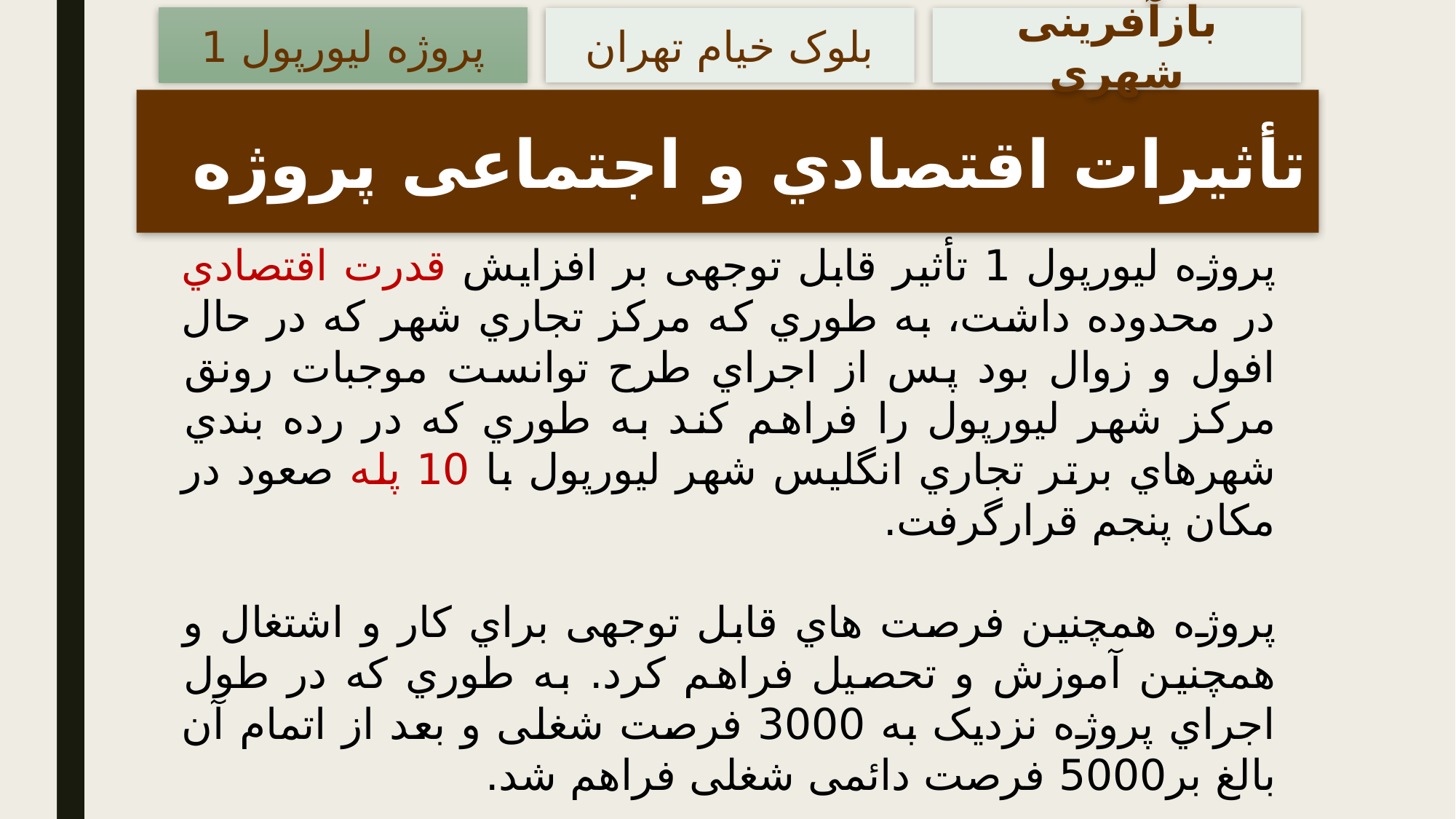

پروژه لیورپول 1
بلوک خیام تهران
بازآفرینی شهری
تأثیرات اقتصادي و اجتماعی پروژه
پروژه لیورپول 1 تأثیر قابل توجهی بر افزایش قدرت اقتصادي در محدوده داشت، به طوري که مرکز تجاري شهر که در حال افول و زوال بود پس از اجراي طرح توانست موجبات رونق مرکز شهر لیورپول را فراهم کند به طوري که در رده بندي شهرهاي برتر تجاري انگلیس شهر لیورپول با 10 پله صعود در مکان پنجم قرارگرفت.

پروژه همچنین فرصت هاي قابل توجهی براي کار و اشتغال و همچنین آموزش و تحصیل فراهم کرد. به طوري که در طول اجراي پروژه نزدیک به 3000 فرصت شغلی و بعد از اتمام آن بالغ بر5000 فرصت دائمی شغلی فراهم شد.